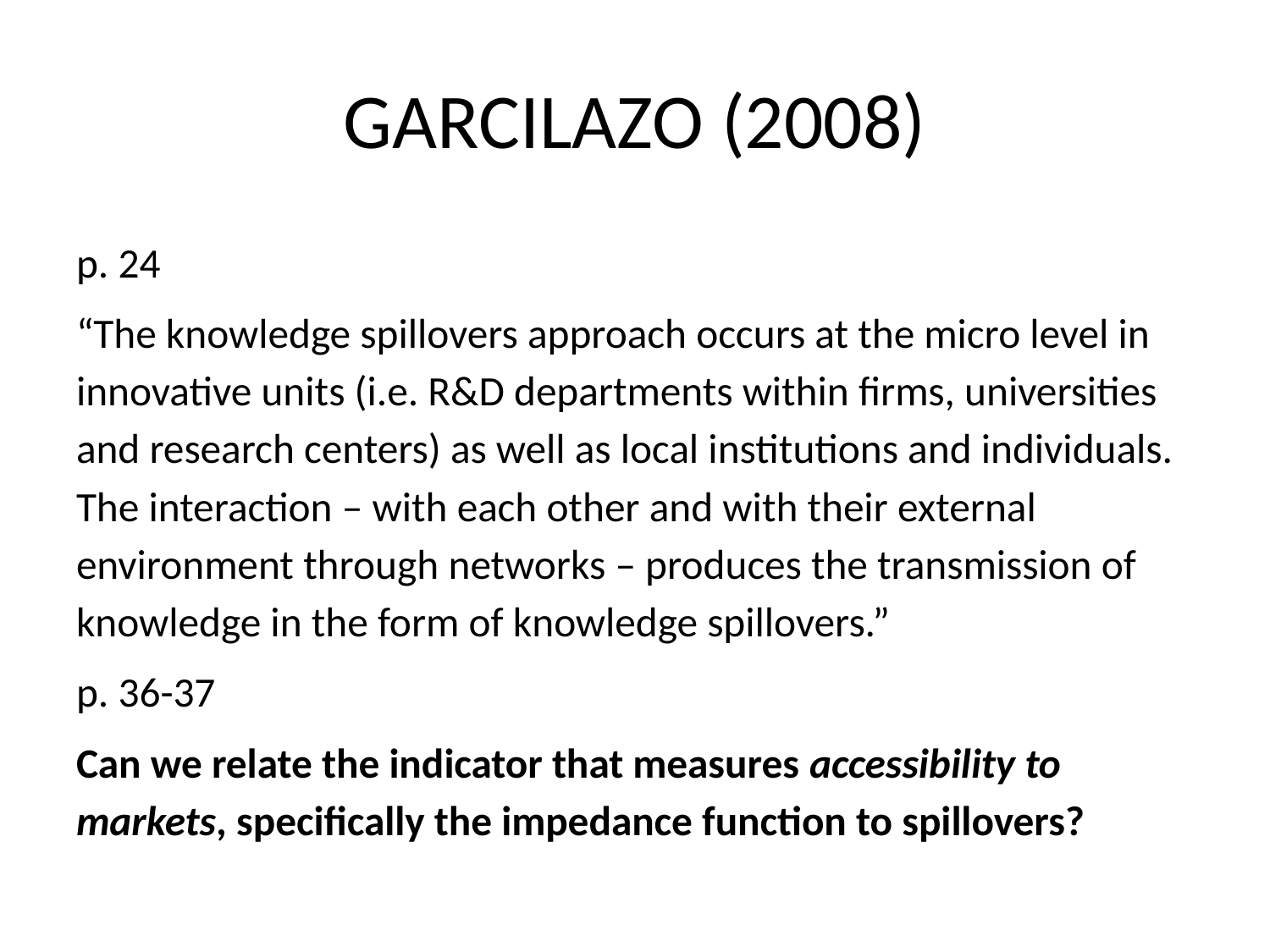

# GARCILAZO (2008)
p. 24
“The knowledge spillovers approach occurs at the micro level in innovative units (i.e. R&D departments within firms, universities and research centers) as well as local institutions and individuals. The interaction – with each other and with their external environment through networks – produces the transmission of knowledge in the form of knowledge spillovers.”
p. 36-37
Can we relate the indicator that measures accessibility to markets, specifically the impedance function to spillovers?